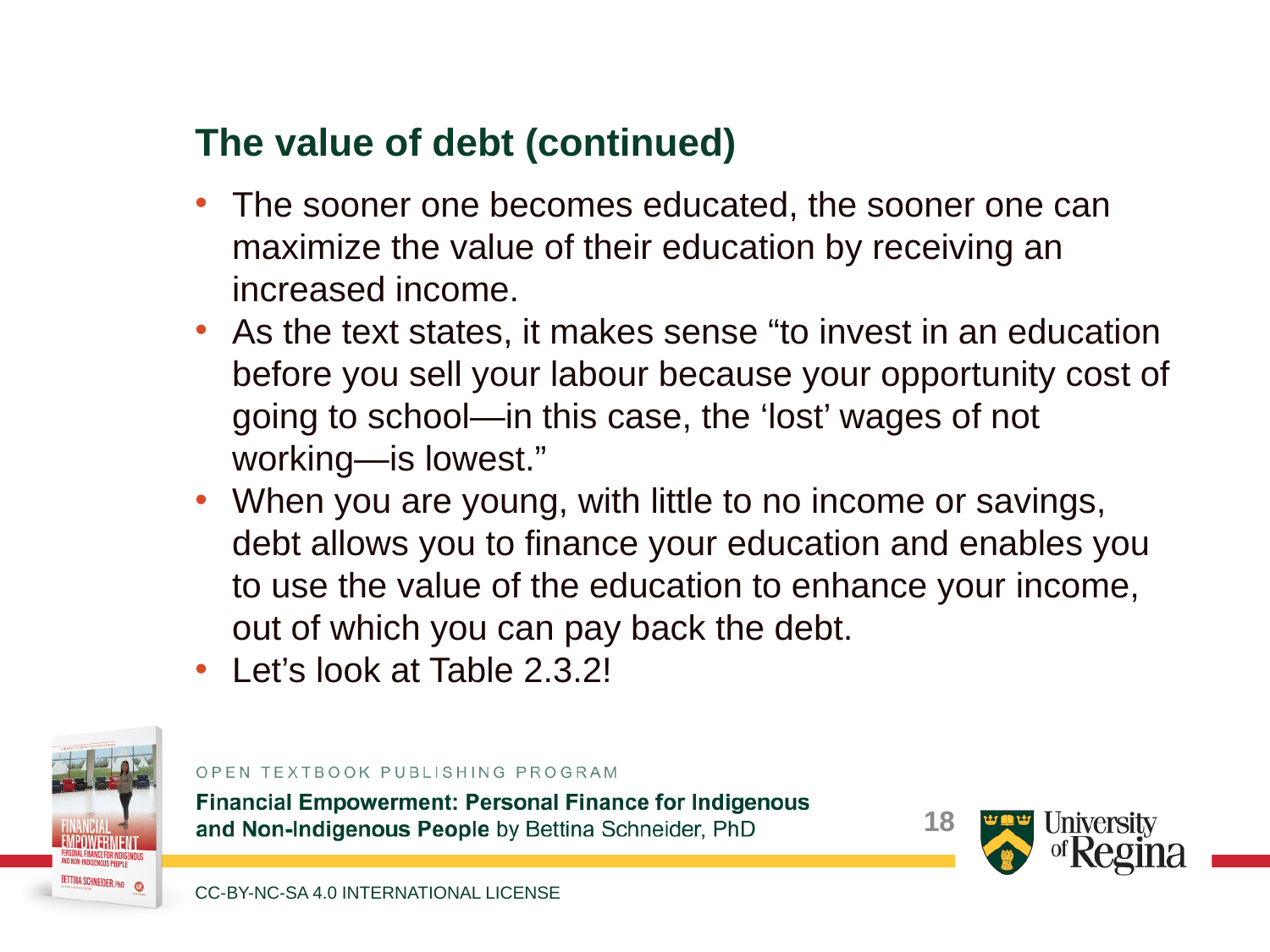

The value of debt (continued)
The sooner one becomes educated, the sooner one can maximize the value of their education by receiving an increased income.
As the text states, it makes sense “to invest in an education before you sell your labour because your opportunity cost of going to school—in this case, the ‘lost’ wages of not working—is lowest.”
When you are young, with little to no income or savings, debt allows you to finance your education and enables you to use the value of the education to enhance your income, out of which you can pay back the debt.
Let’s look at Table 2.3.2!

CC-BY-NC-SA 4.0 INTERNATIONAL LICENSE